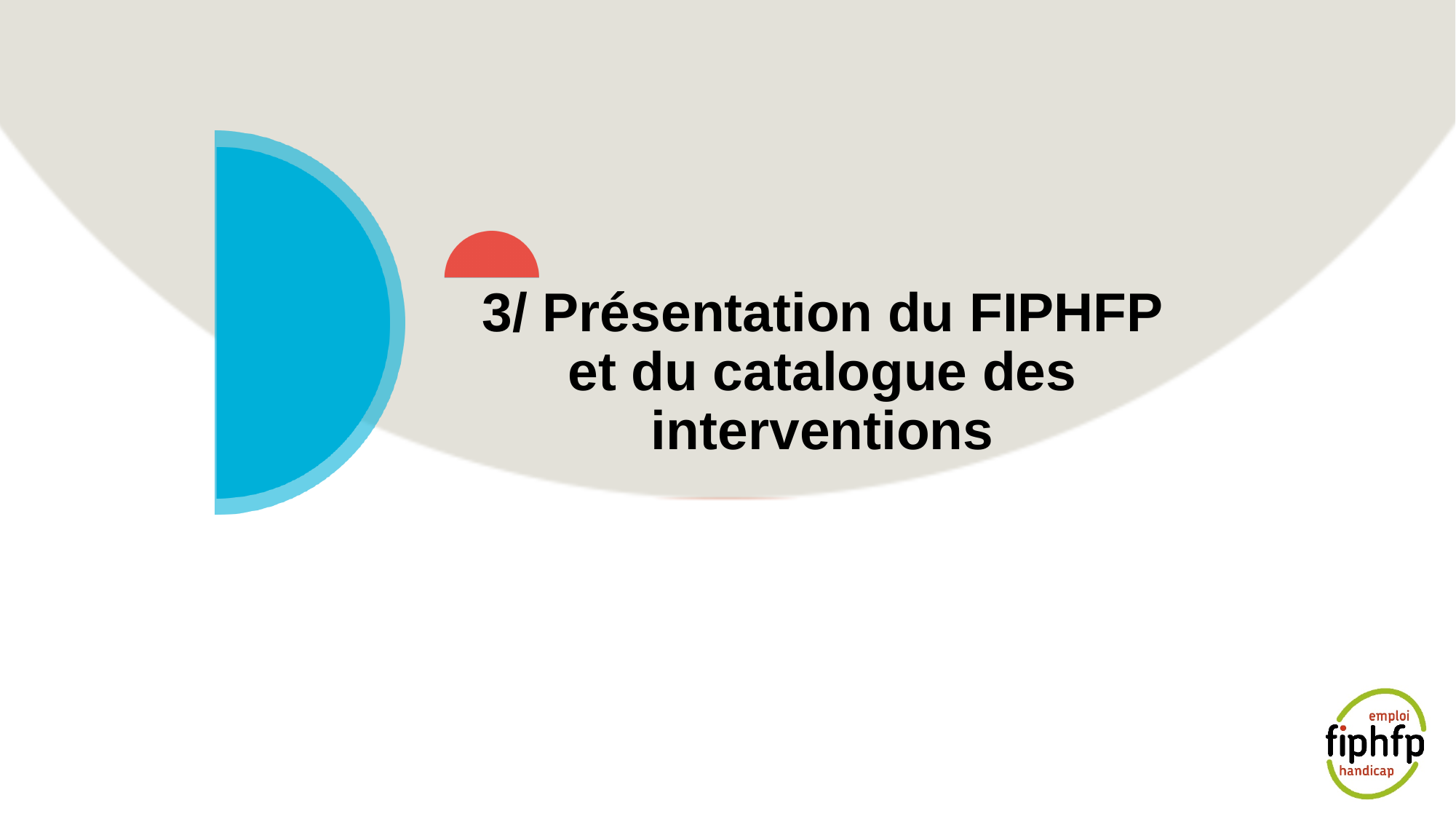

# 3/ Présentation du FIPHFP et du catalogue des interventions